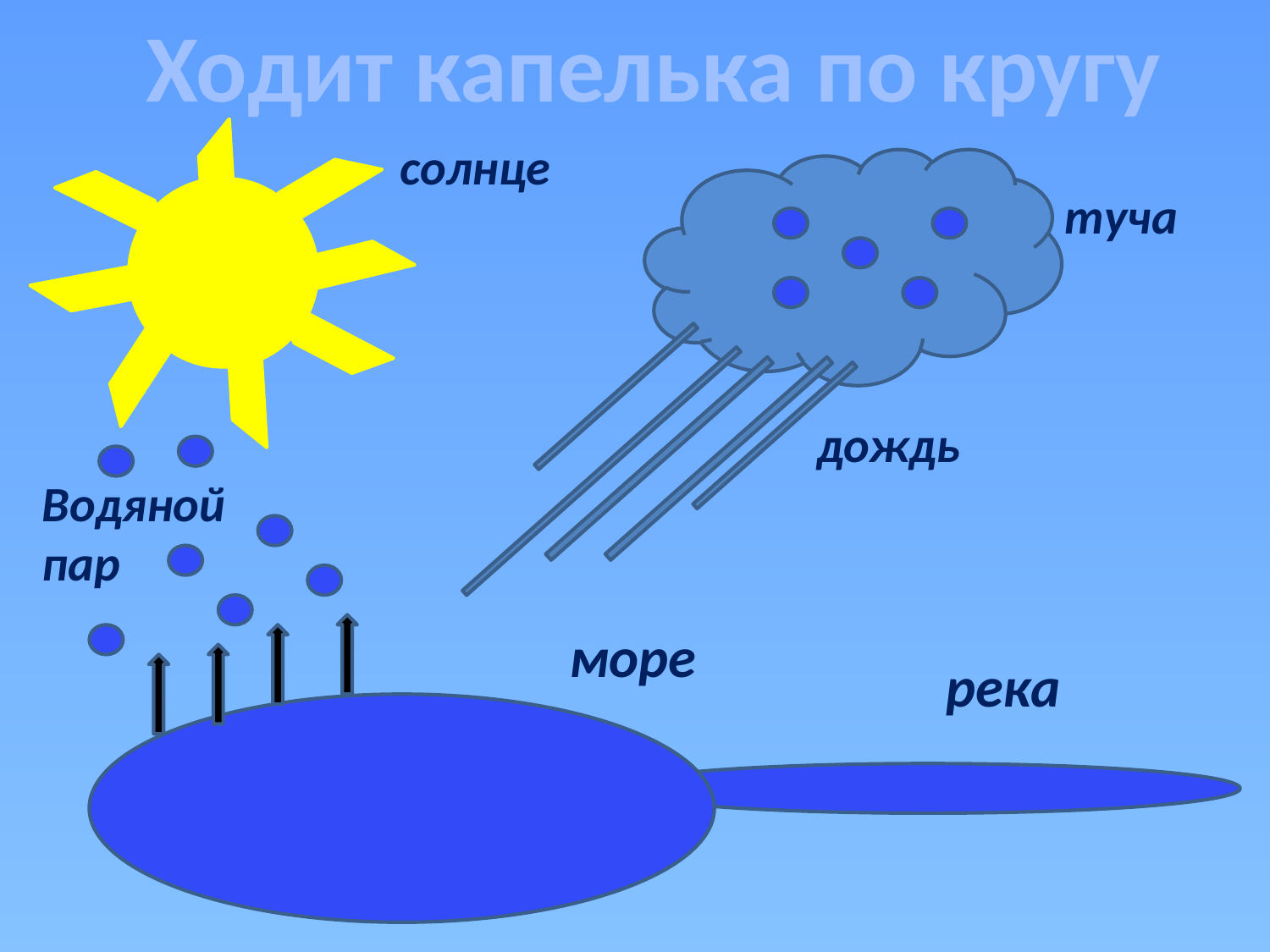

Ходит капелька по кругу
солнце

туча

дождь

Водяной пар

море

река